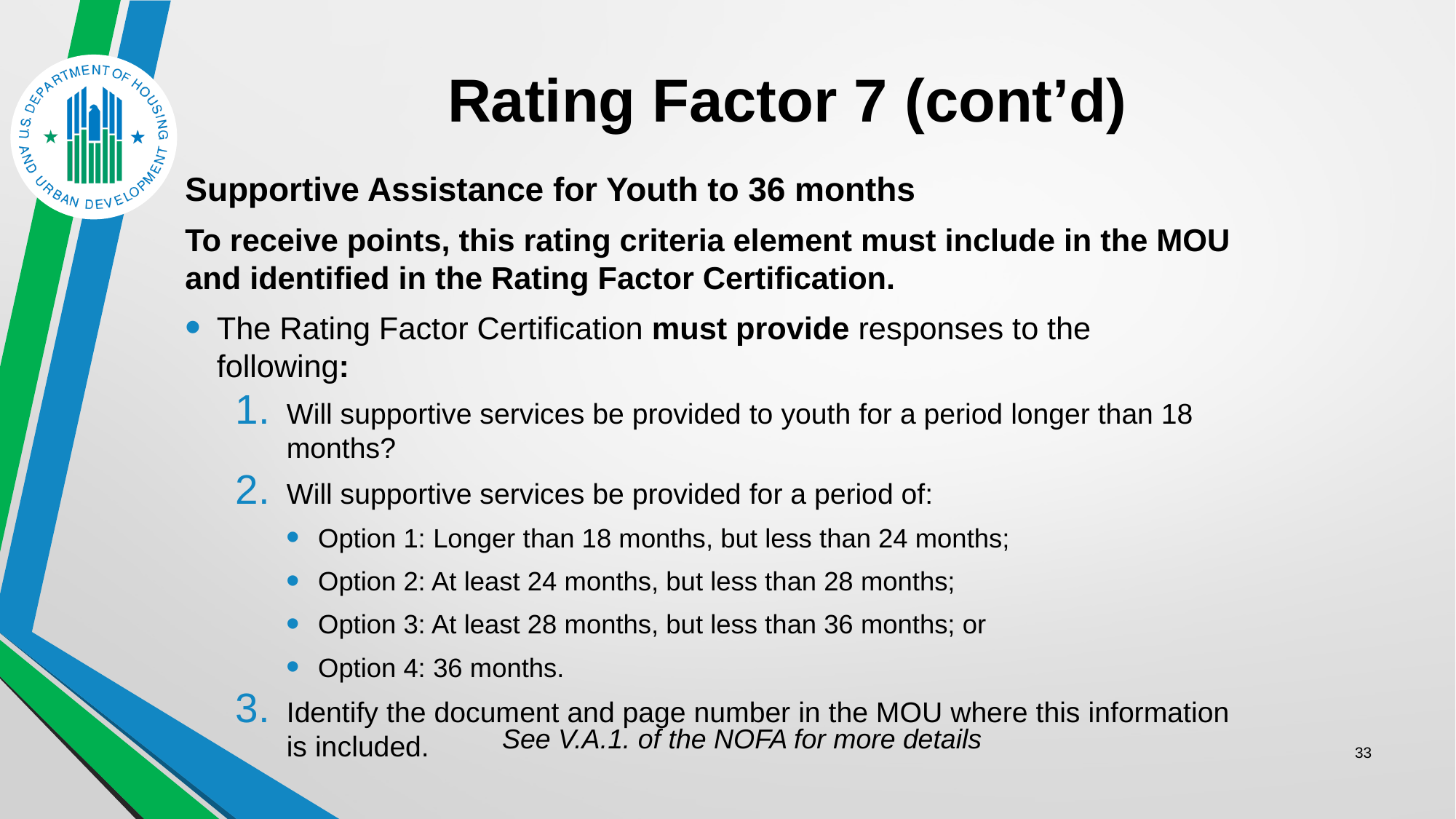

# Rating Factor 7 (cont’d)
Supportive Assistance for Youth to 36 months
To receive points, this rating criteria element must include in the MOU and identified in the Rating Factor Certification.
The Rating Factor Certification must provide responses to the following:
Will supportive services be provided to youth for a period longer than 18 months?
Will supportive services be provided for a period of:
Option 1: Longer than 18 months, but less than 24 months;
Option 2: At least 24 months, but less than 28 months;
Option 3: At least 28 months, but less than 36 months; or
Option 4: 36 months.
Identify the document and page number in the MOU where this information is included.

See V.A.1. of the NOFA for more details
33